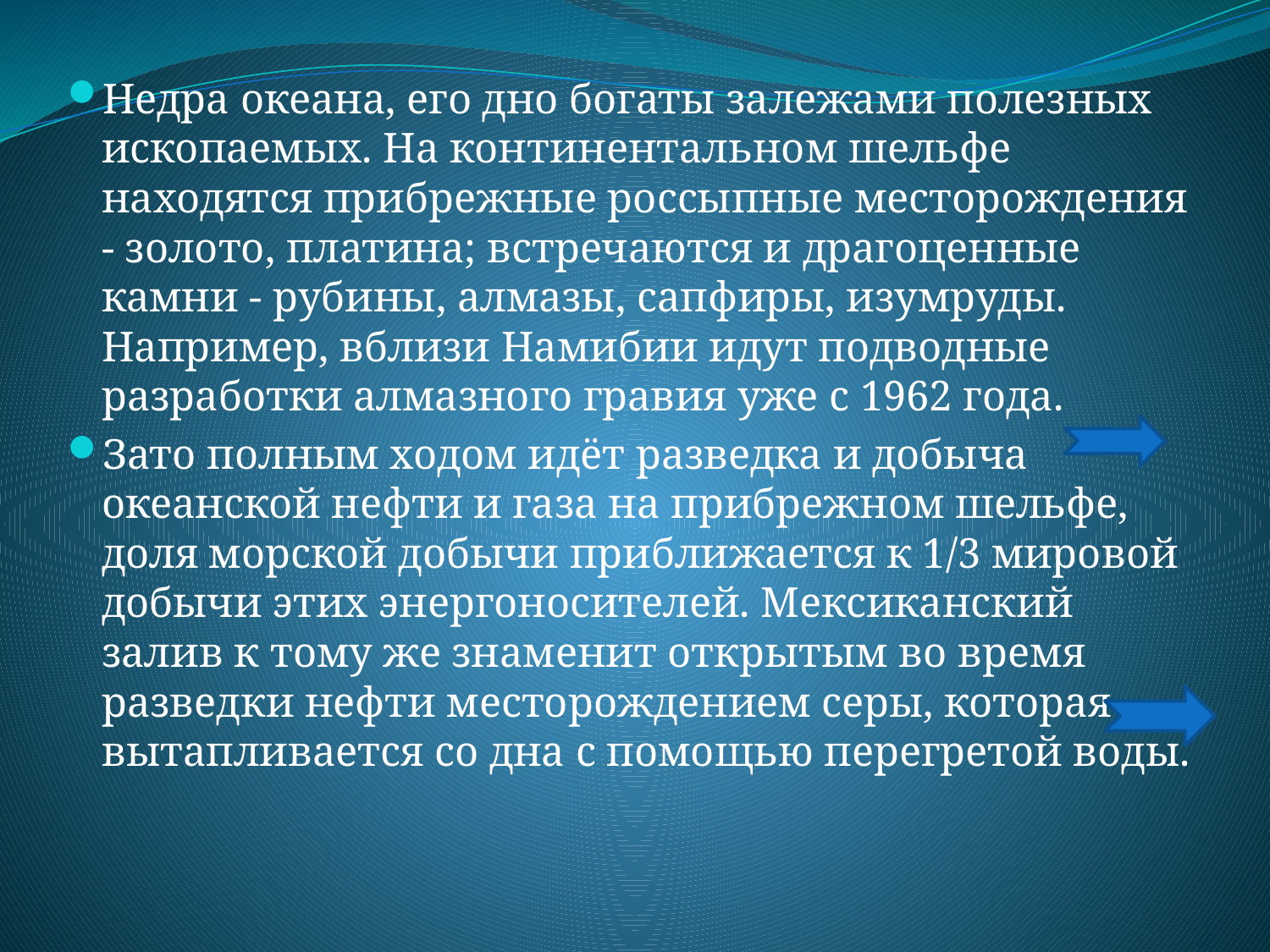

Недра океана, его дно богаты залежами полезных ископаемых. На континентальном шельфе находятся прибрежные россыпные месторождения - золото, платина; встречаются и драгоценные камни - рубины, алмазы, сапфиры, изумруды. Например, вблизи Намибии идут подводные разработки алмазного гравия уже с 1962 года.
Зато полным ходом идёт разведка и добыча океанской нефти и газа на прибрежном шельфе, доля морской добычи приближается к 1/3 мировой добычи этих энергоносителей. Мексиканский залив к тому же знаменит открытым во время разведки нефти месторождением серы, которая вытапливается со дна с помощью перегретой воды.
#